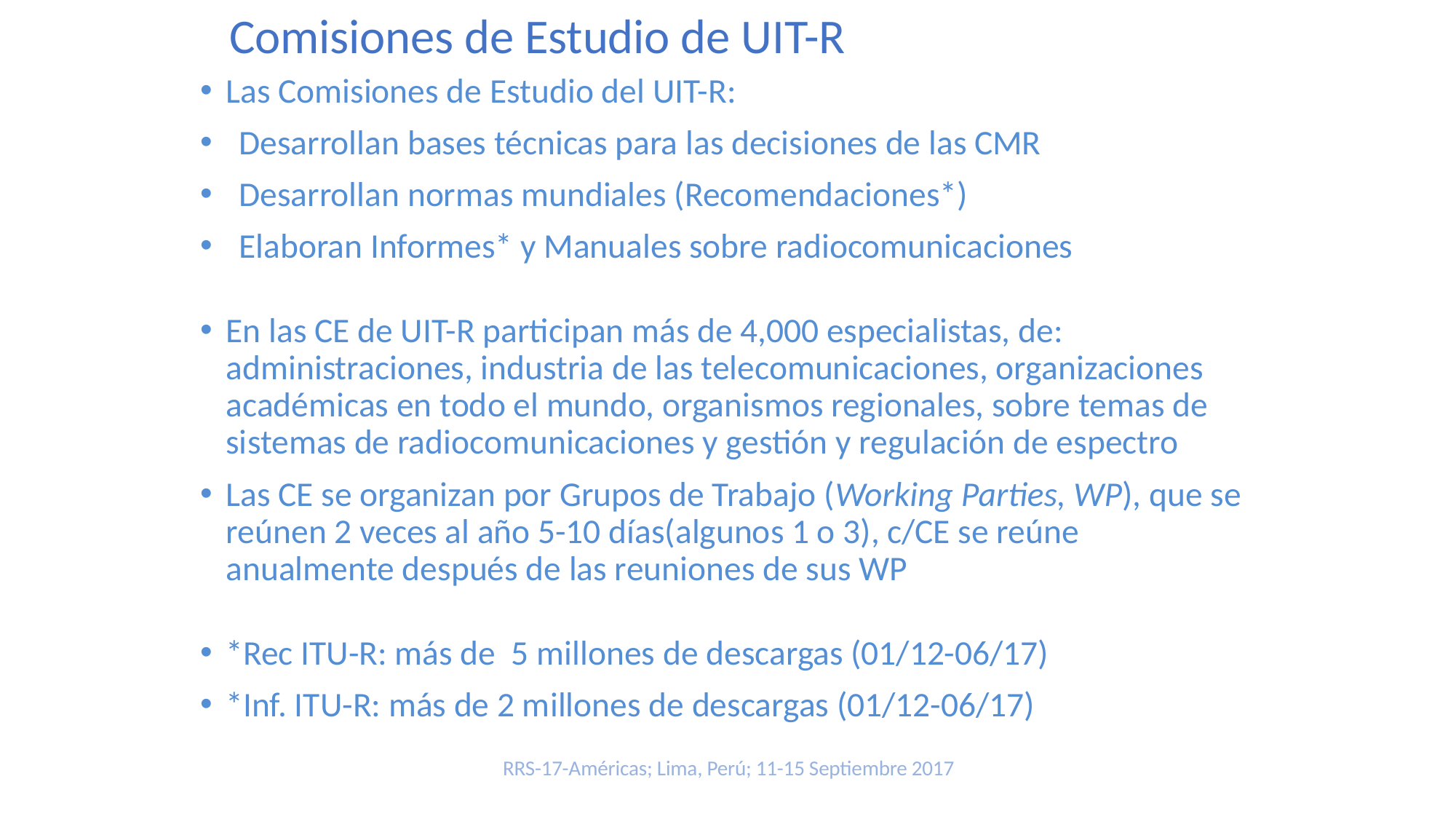

Comisiones de Estudio de UIT-R
Las Comisiones de Estudio del UIT-R:
Desarrollan bases técnicas para las decisiones de las CMR
Desarrollan normas mundiales (Recomendaciones*)
Elaboran Informes* y Manuales sobre radiocomunicaciones

En las CE de UIT-R participan más de 4,000 especialistas, de: administraciones, industria de las telecomunicaciones, organizaciones académicas en todo el mundo, organismos regionales, sobre temas de sistemas de radiocomunicaciones y gestión y regulación de espectro
Las CE se organizan por Grupos de Trabajo (Working Parties, WP), que se reúnen 2 veces al año 5-10 días(algunos 1 o 3), c/CE se reúne anualmente después de las reuniones de sus WP

*Rec ITU-R: más de  5 millones de descargas (01/12-06/17)
*Inf. ITU-R: más de 2 millones de descargas (01/12-06/17)

RRS-17-Américas; Lima, Perú; 11-15 Septiembre 2017